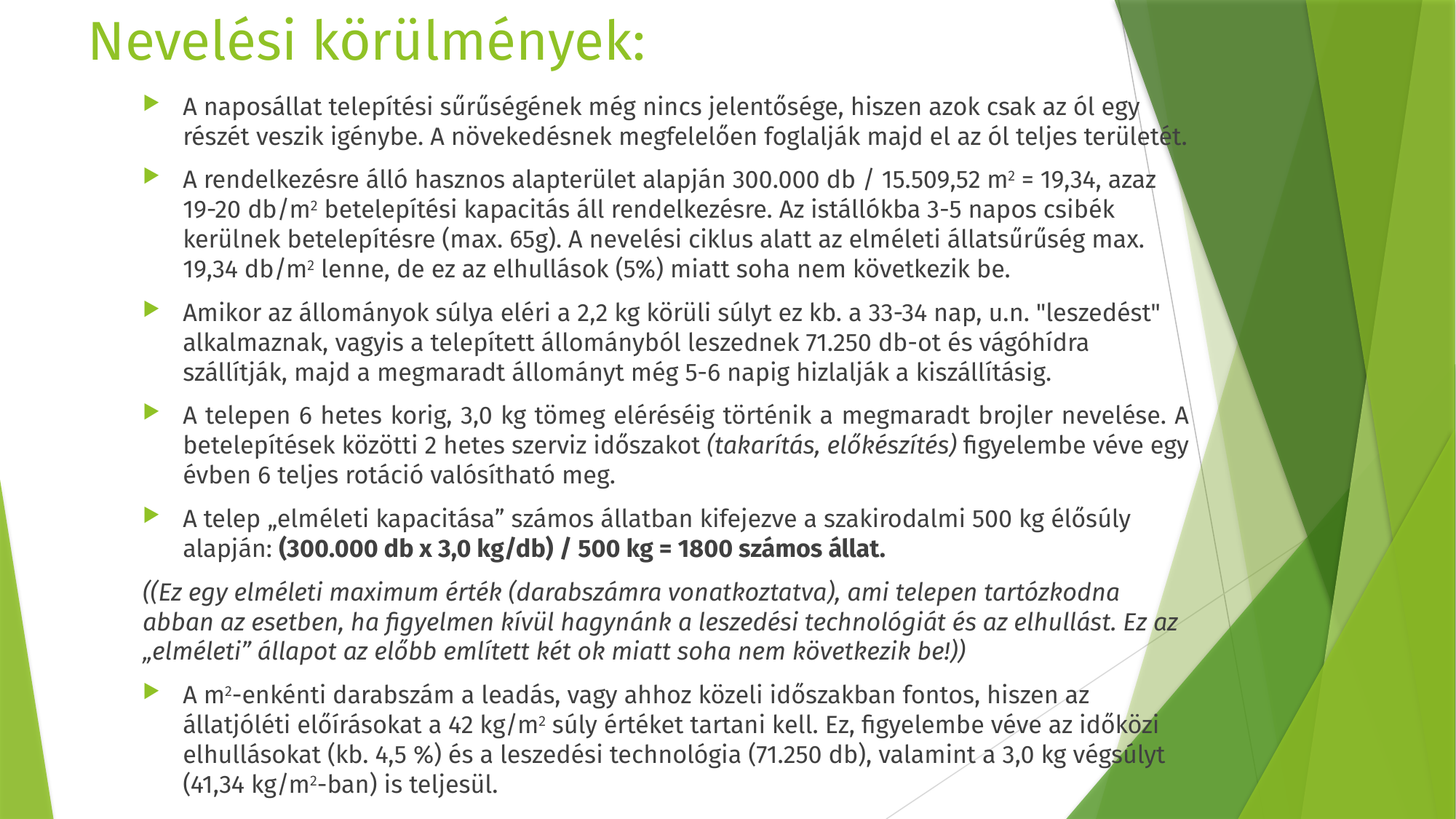

# Nevelési körülmények:
A naposállat telepítési sűrűségének még nincs jelentősége, hiszen azok csak az ól egy részét veszik igénybe. A növekedésnek megfelelően foglalják majd el az ól teljes területét.
A rendelkezésre álló hasznos alapterület alapján 300.000 db / 15.509,52 m2 = 19,34, azaz 19-20 db/m2 betelepítési kapacitás áll rendelkezésre. Az istállókba 3-5 napos csibék kerülnek betelepítésre (max. 65g). A nevelési ciklus alatt az elméleti állatsűrűség max. 19,34 db/m2 lenne, de ez az elhullások (5%) miatt soha nem következik be.
Amikor az állományok súlya eléri a 2,2 kg körüli súlyt ez kb. a 33-34 nap, u.n. "leszedést" alkalmaznak, vagyis a telepített állományból leszednek 71.250 db-ot és vágóhídra szállítják, majd a megmaradt állományt még 5-6 napig hizlalják a kiszállításig.
A telepen 6 hetes korig, 3,0 kg tömeg eléréséig történik a megmaradt brojler nevelése. A betelepítések közötti 2 hetes szerviz időszakot (takarítás, előkészítés) figyelembe véve egy évben 6 teljes rotáció valósítható meg.
A telep „elméleti kapacitása” számos állatban kifejezve a szakirodalmi 500 kg élősúly alapján: (300.000 db x 3,0 kg/db) / 500 kg = 1800 számos állat.
((Ez egy elméleti maximum érték (darabszámra vonatkoztatva), ami telepen tartózkodna abban az esetben, ha figyelmen kívül hagynánk a leszedési technológiát és az elhullást. Ez az „elméleti” állapot az előbb említett két ok miatt soha nem következik be!))
A m2-enkénti darabszám a leadás, vagy ahhoz közeli időszakban fontos, hiszen az állatjóléti előírásokat a 42 kg/m2 súly értéket tartani kell. Ez, figyelembe véve az időközi elhullásokat (kb. 4,5 %) és a leszedési technológia (71.250 db), valamint a 3,0 kg végsúlyt (41,34 kg/m2-ban) is teljesül.